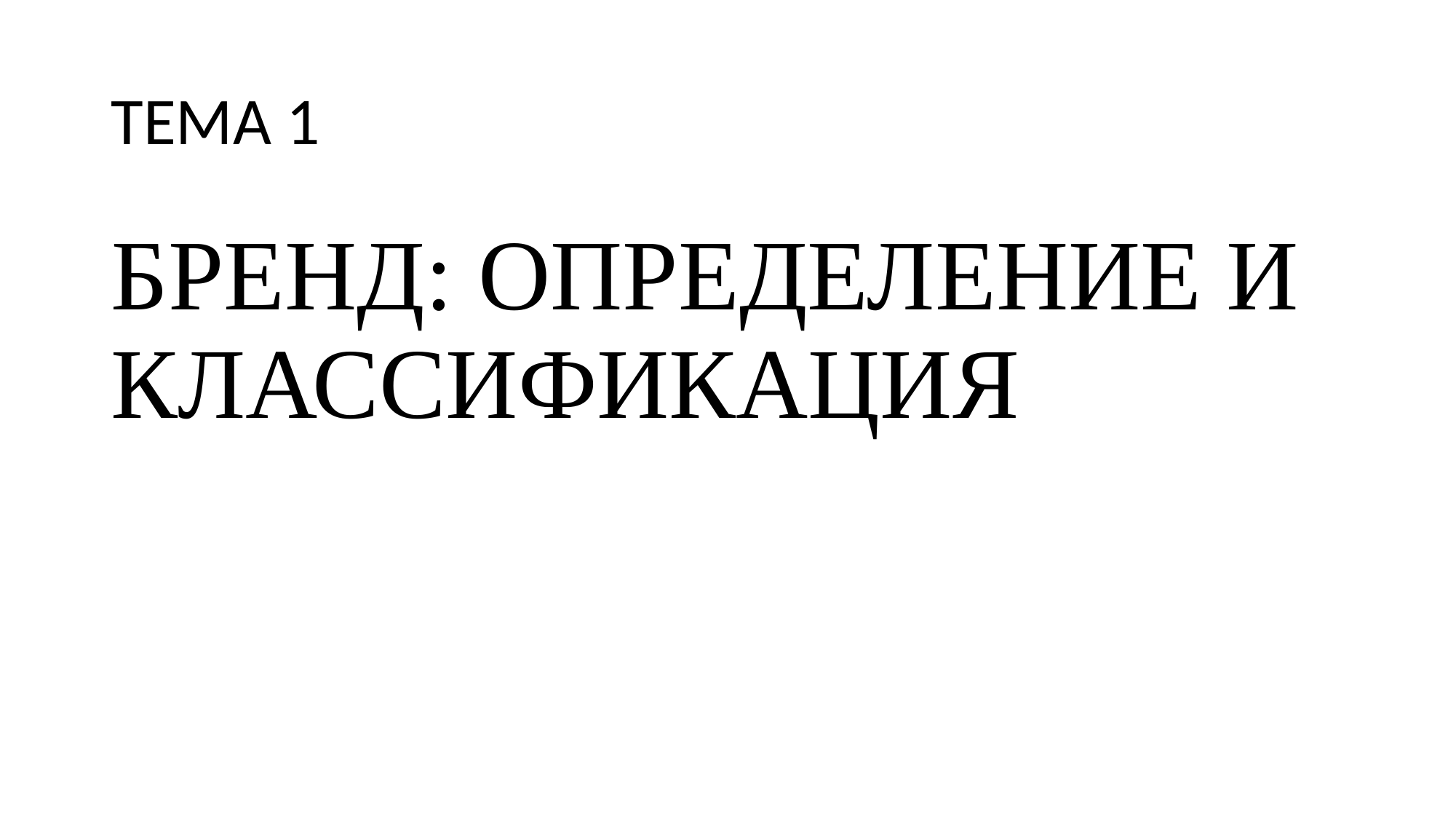

# ТЕМА 1
БРЕНД: ОПРЕДЕЛЕНИЕ И КЛАССИФИКАЦИЯ